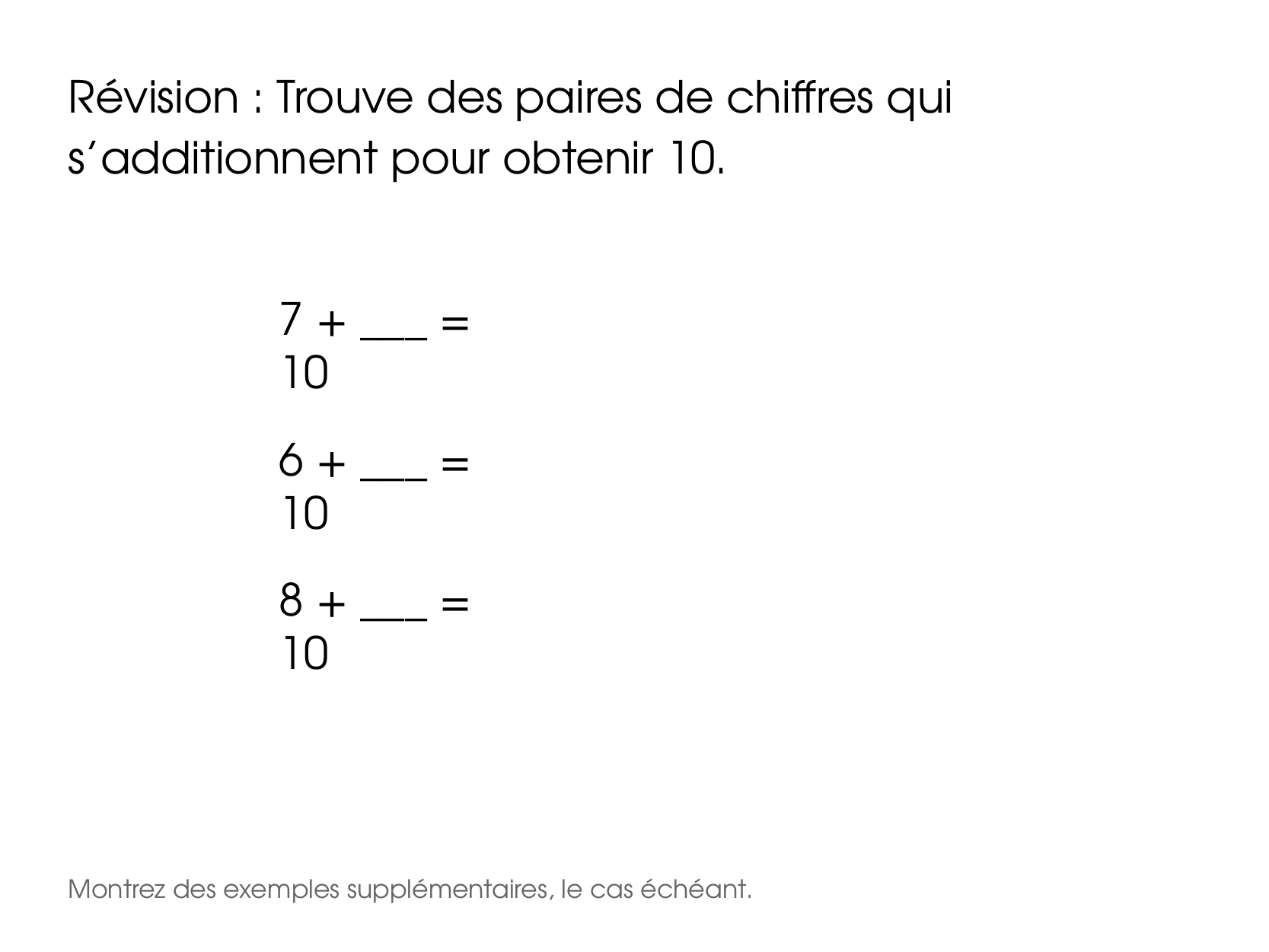

Révision : Trouve des paires de chiffres qui s’additionnent pour obtenir 10.
7 + ___ = 10
6 + ___ = 10
8 + ___ = 10
Montrez des exemples supplémentaires, le cas échéant.